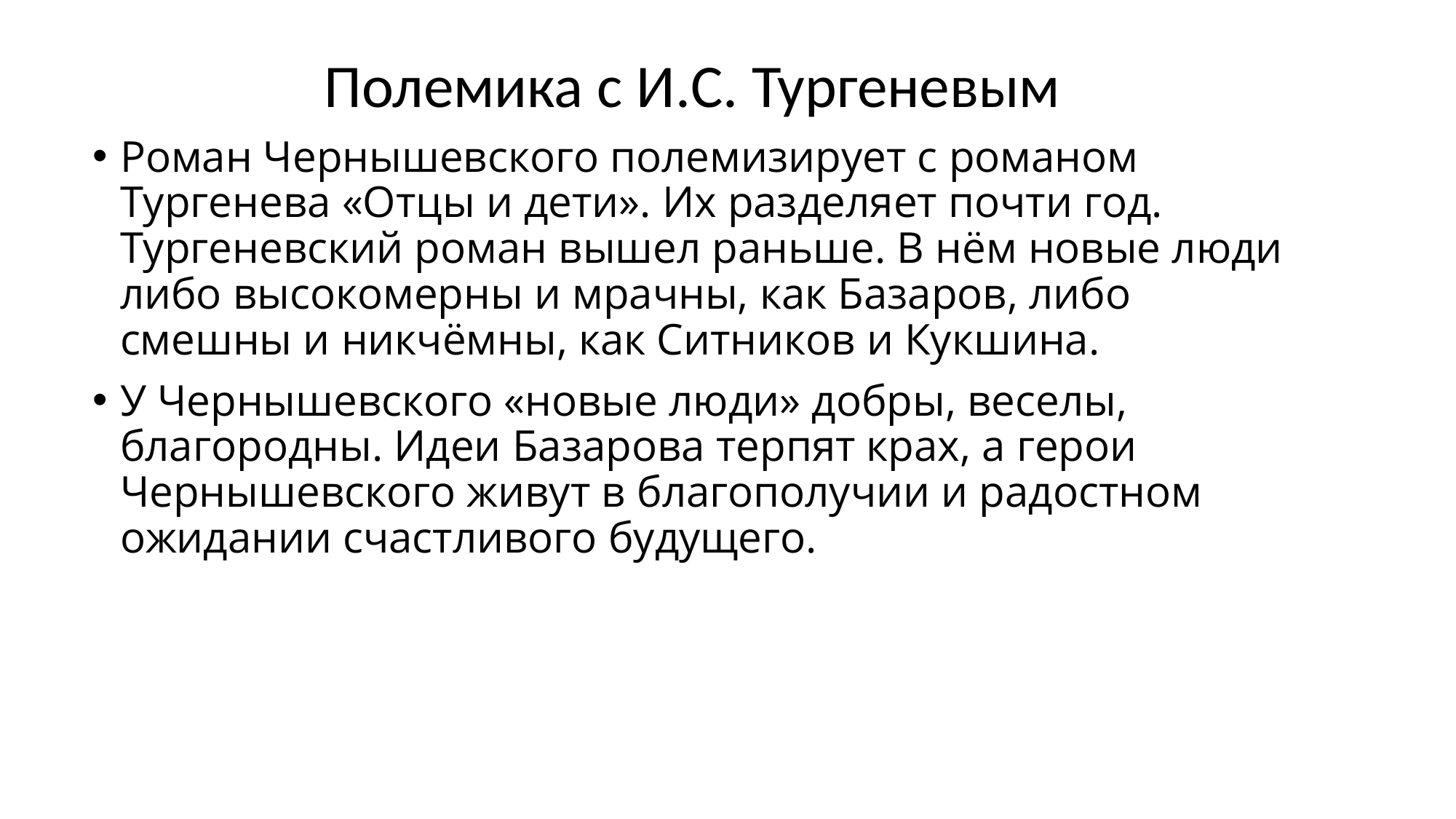

# Полемика с И.С. Тургеневым
Роман Чернышевского полемизирует с романом Тургенева «Отцы и дети». Их разделяет почти год. Тургеневский роман вышел раньше. В нём новые люди либо высокомерны и мрачны, как Базаров, либо смешны и никчёмны, как Ситников и Кукшина.
У Чернышевского «новые люди» добры, веселы, благородны. Идеи Базарова терпят крах, а герои Чернышевского живут в благополучии и радостном ожидании счастливого будущего.